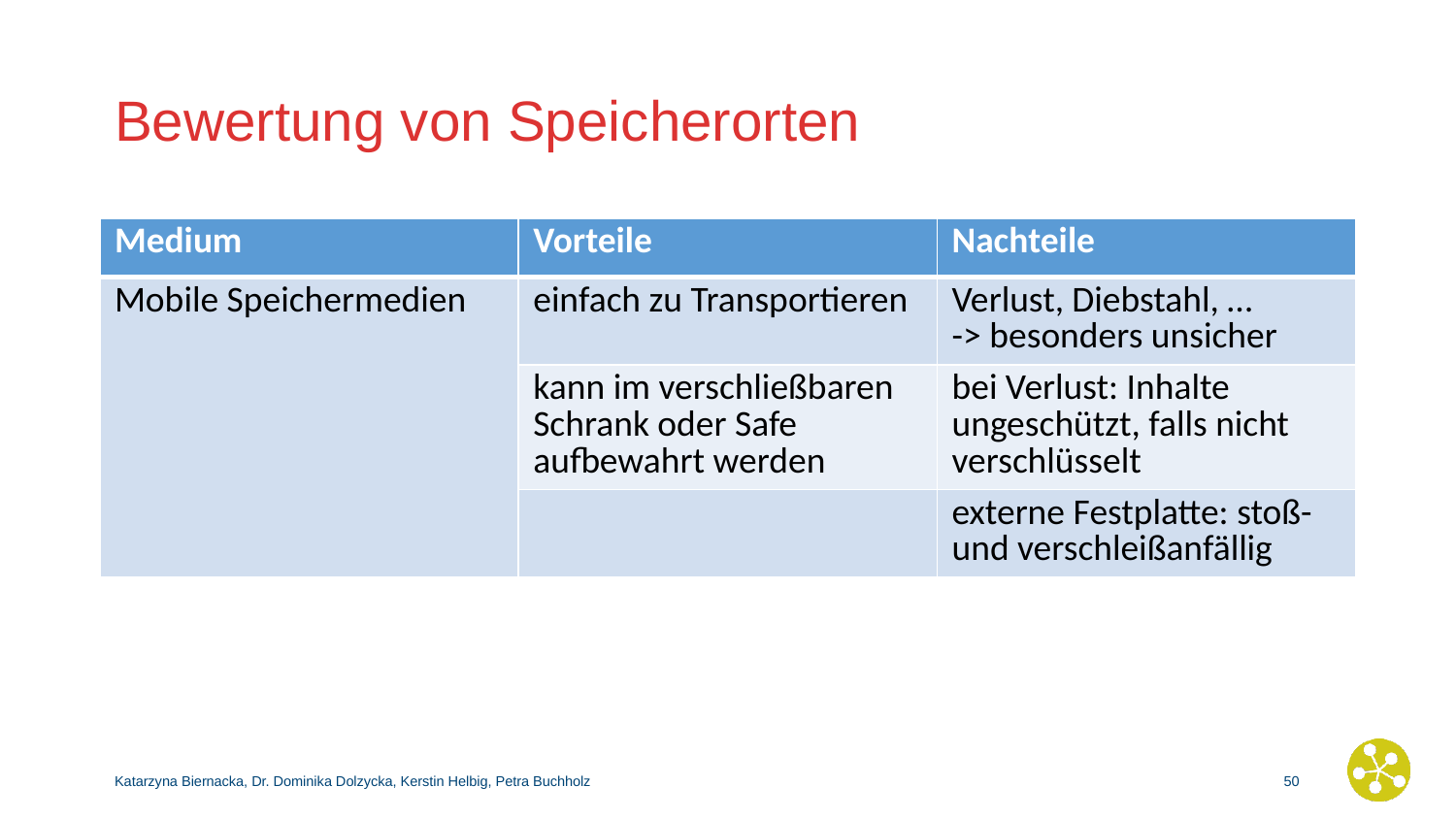

# Bewertung von Speicherorten
| Medium | Vorteile | Nachteile |
| --- | --- | --- |
| Mobile Speichermedien | einfach zu Transportieren | Verlust, Diebstahl, … -> besonders unsicher |
|  | kann im verschließbaren Schrank oder Safe aufbewahrt werden | bei Verlust: Inhalte ungeschützt, falls nicht verschlüsselt |
|  |  | externe Festplatte: stoß- und verschleißanfällig |
Katarzyna Biernacka, Dr. Dominika Dolzycka, Kerstin Helbig, Petra Buchholz
50